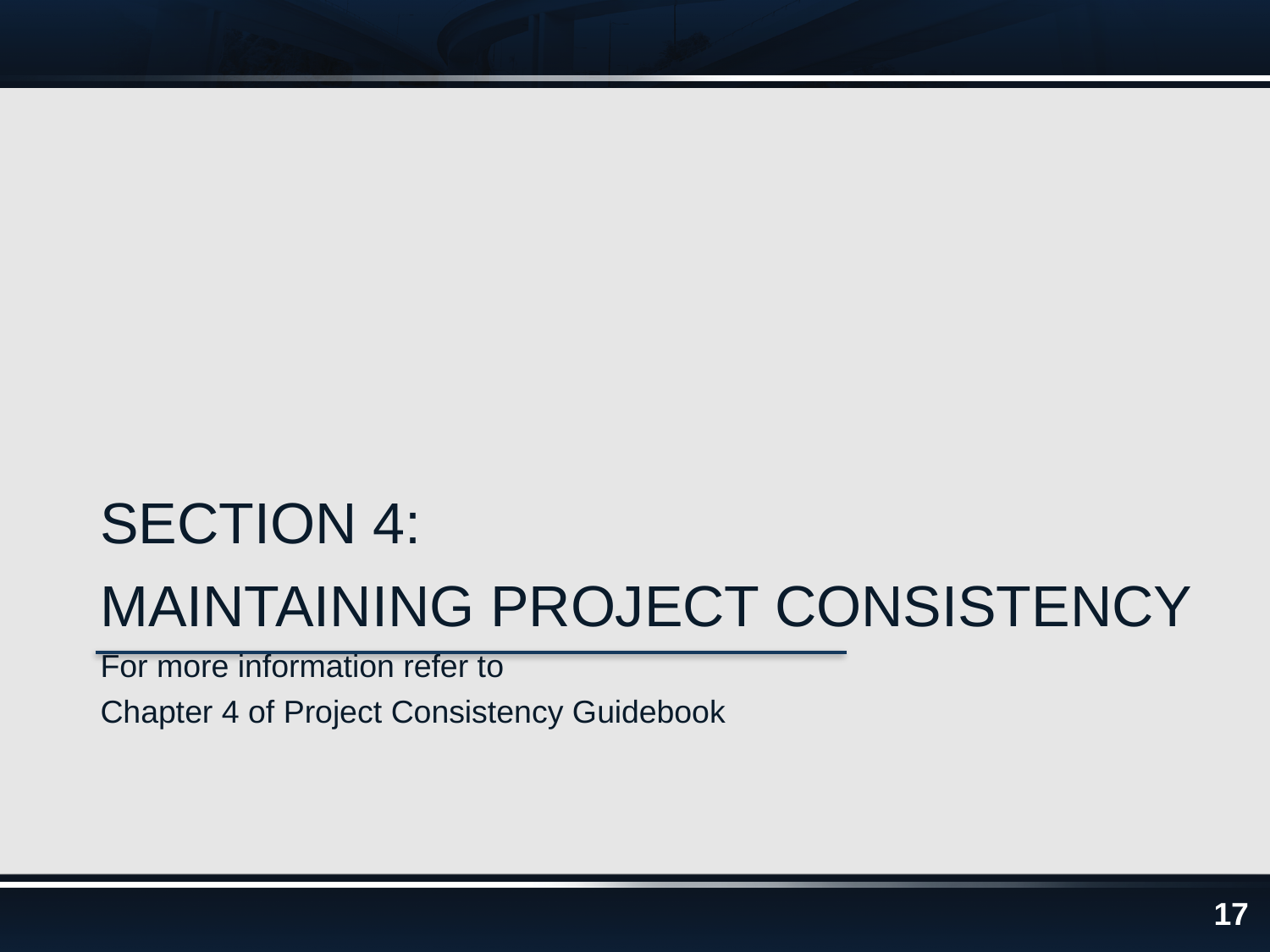

# Section 4: Maintaining Project Consistency For more information refer to Chapter 4 of Project Consistency Guidebook